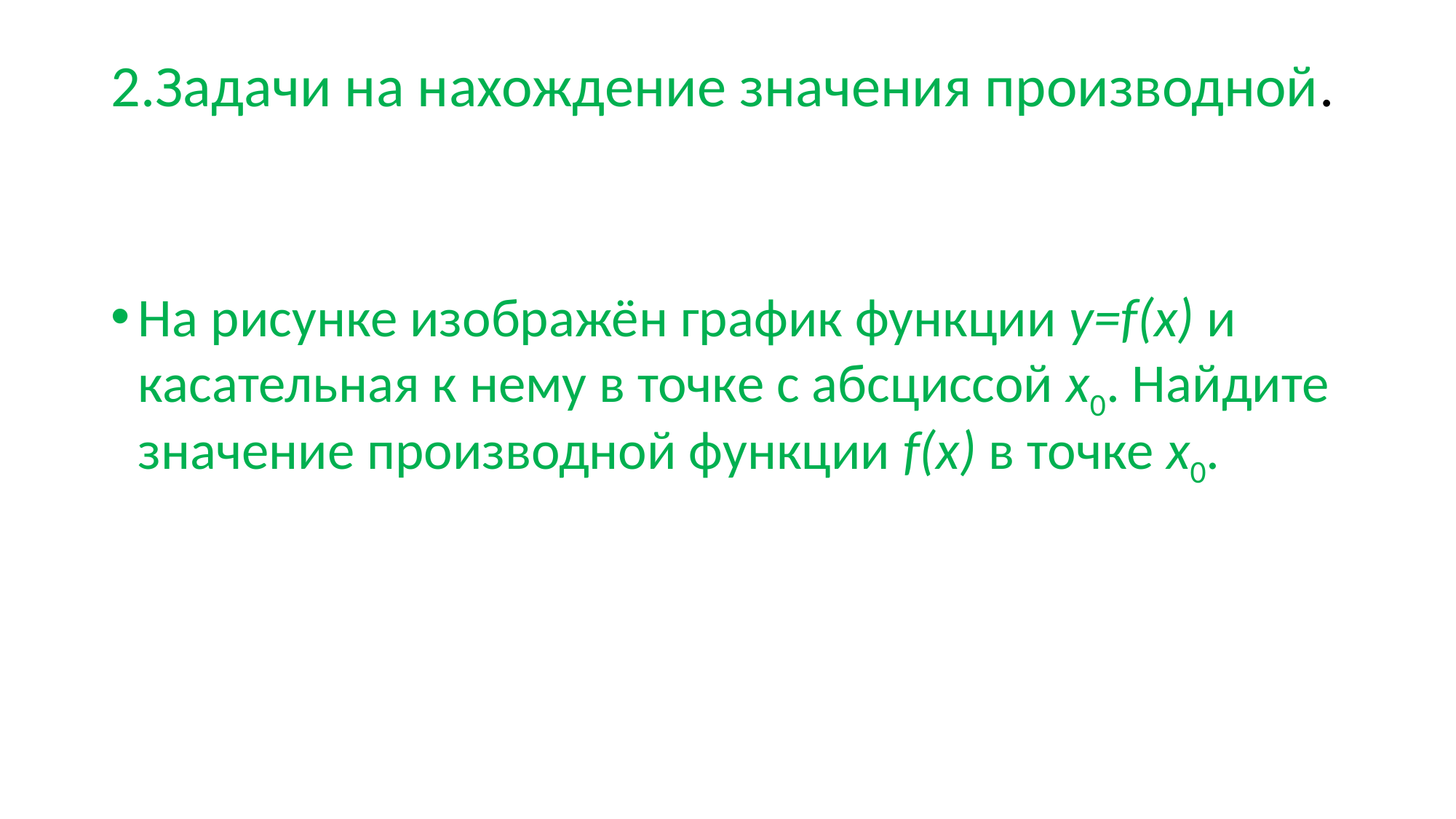

# 2.Задачи на нахождение значения производной.

На рисунке изображён график функции y=f(x) и касательная к нему в точке с абсциссой x0. Найдите значение производной функции f(x) в точке x0.